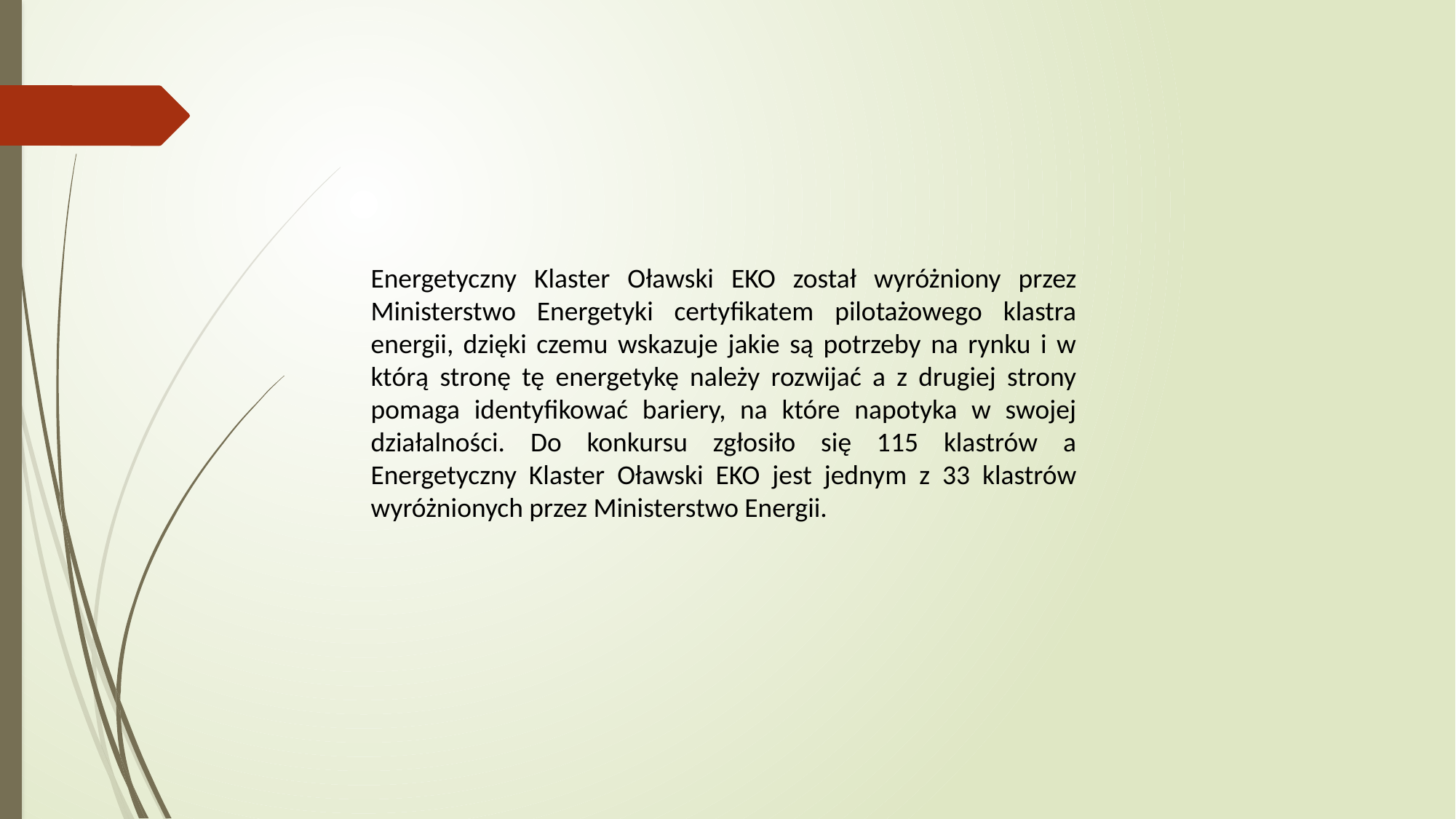

Energetyczny Klaster Oławski EKO został wyróżniony przez Ministerstwo Energetyki certyfikatem pilotażowego klastra energii, dzięki czemu wskazuje jakie są potrzeby na rynku i w którą stronę tę energetykę należy rozwijać a z drugiej strony pomaga identyfikować bariery, na które napotyka w swojej działalności. Do konkursu zgłosiło się 115 klastrów a Energetyczny Klaster Oławski EKO jest jednym z 33 klastrów wyróżnionych przez Ministerstwo Energii.